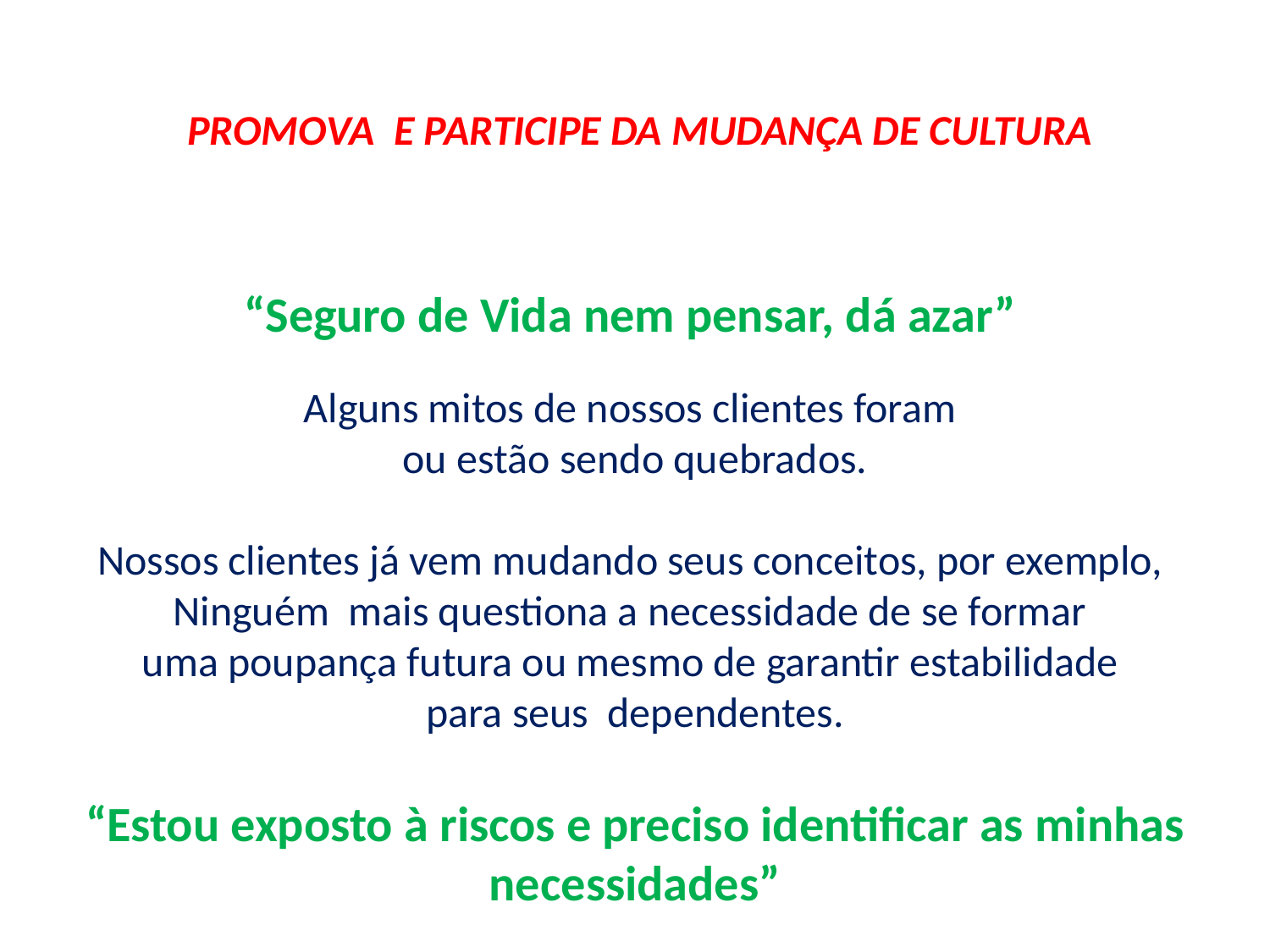

PROMOVA  E PARTICIPE DA MUDANÇA DE CULTURA
“Seguro de Vida nem pensar, dá azar”
Alguns mitos de nossos clientes foram
ou estão sendo quebrados.

Nossos clientes já vem mudando seus conceitos, por exemplo,
Ninguém  mais questiona a necessidade de se formar
uma poupança futura ou mesmo de garantir estabilidade
para seus  dependentes.

“Estou exposto à riscos e preciso identificar as minhas necessidades”